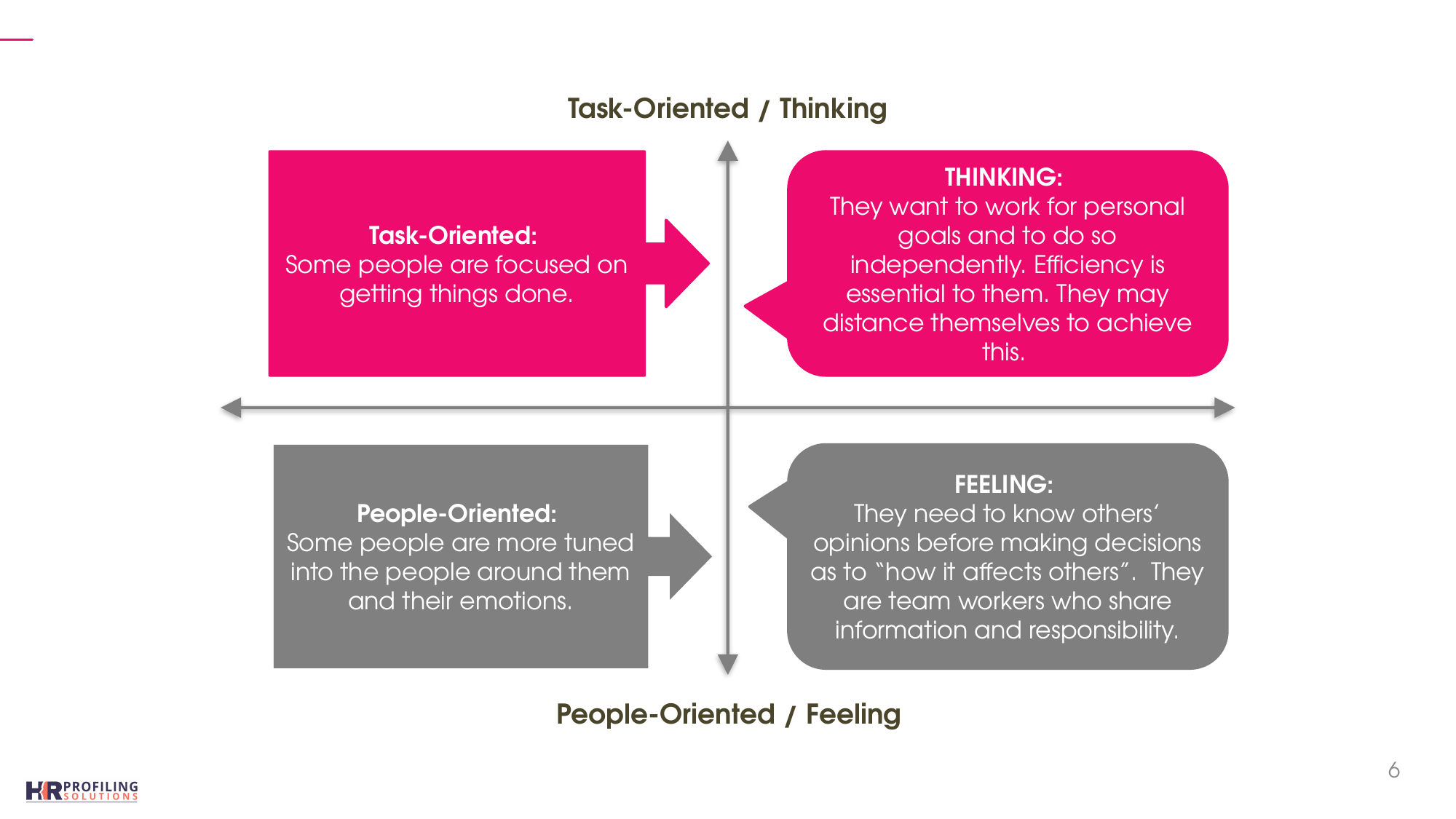

# The Four Quadrant Model

Task-Oriented / Thinking

Task-Oriented:
Some people are focused on getting things done.
THINKING:
They want to work for personal goals and to do so independently. Efficiency is essential to them. They may distance themselves to achieve this.
People-Oriented:
Some people are more tuned into the people around them and their emotions.
FEELING:
They need to know others’ opinions before making decisions as to “how it affects others”.  They are team workers who share information and responsibility.
People-Oriented / Feeling
6